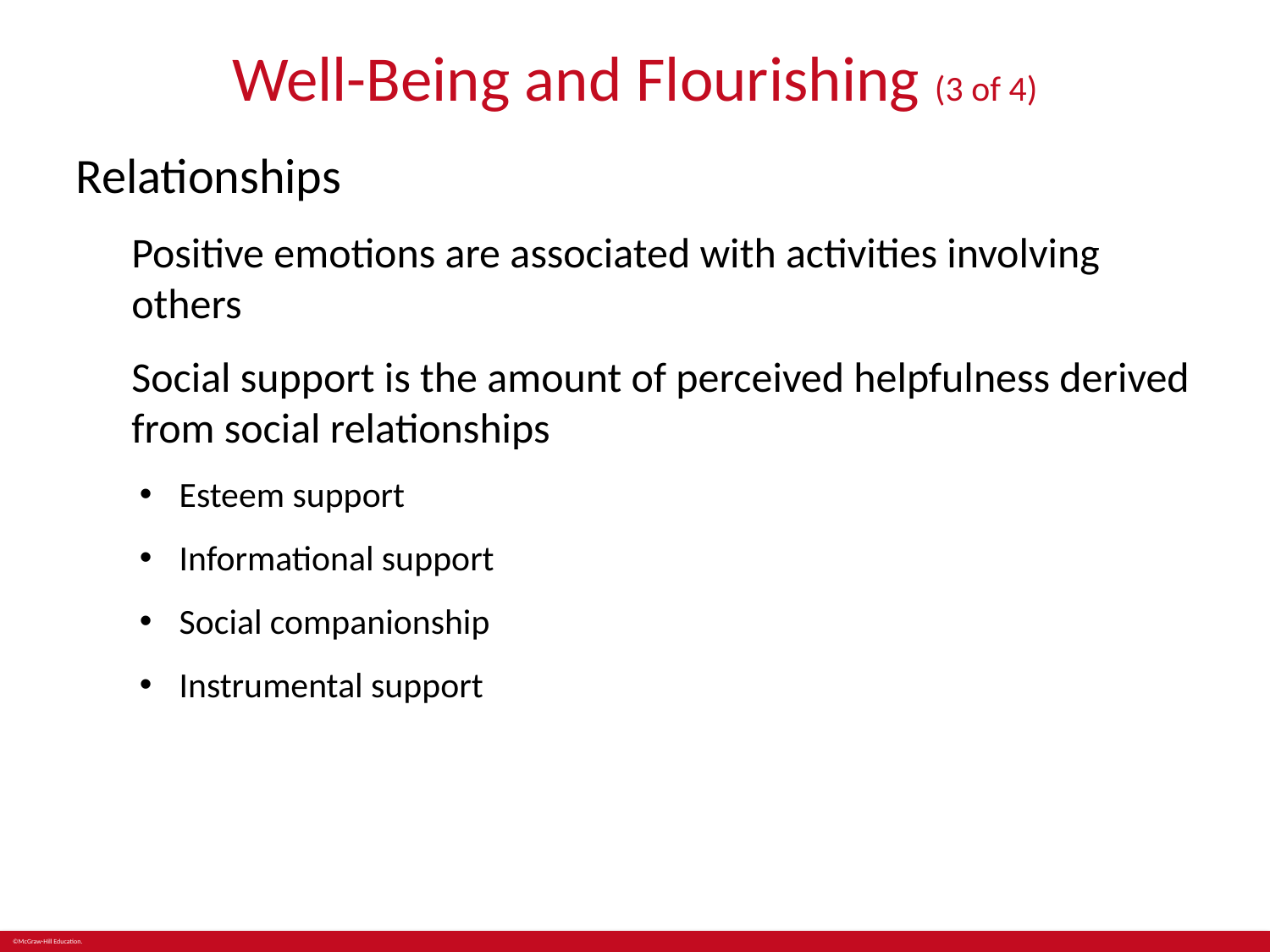

# Well-Being and Flourishing (3 of 4)
Relationships
Positive emotions are associated with activities involving others
Social support is the amount of perceived helpfulness derived from social relationships
Esteem support
Informational support
Social companionship
Instrumental support